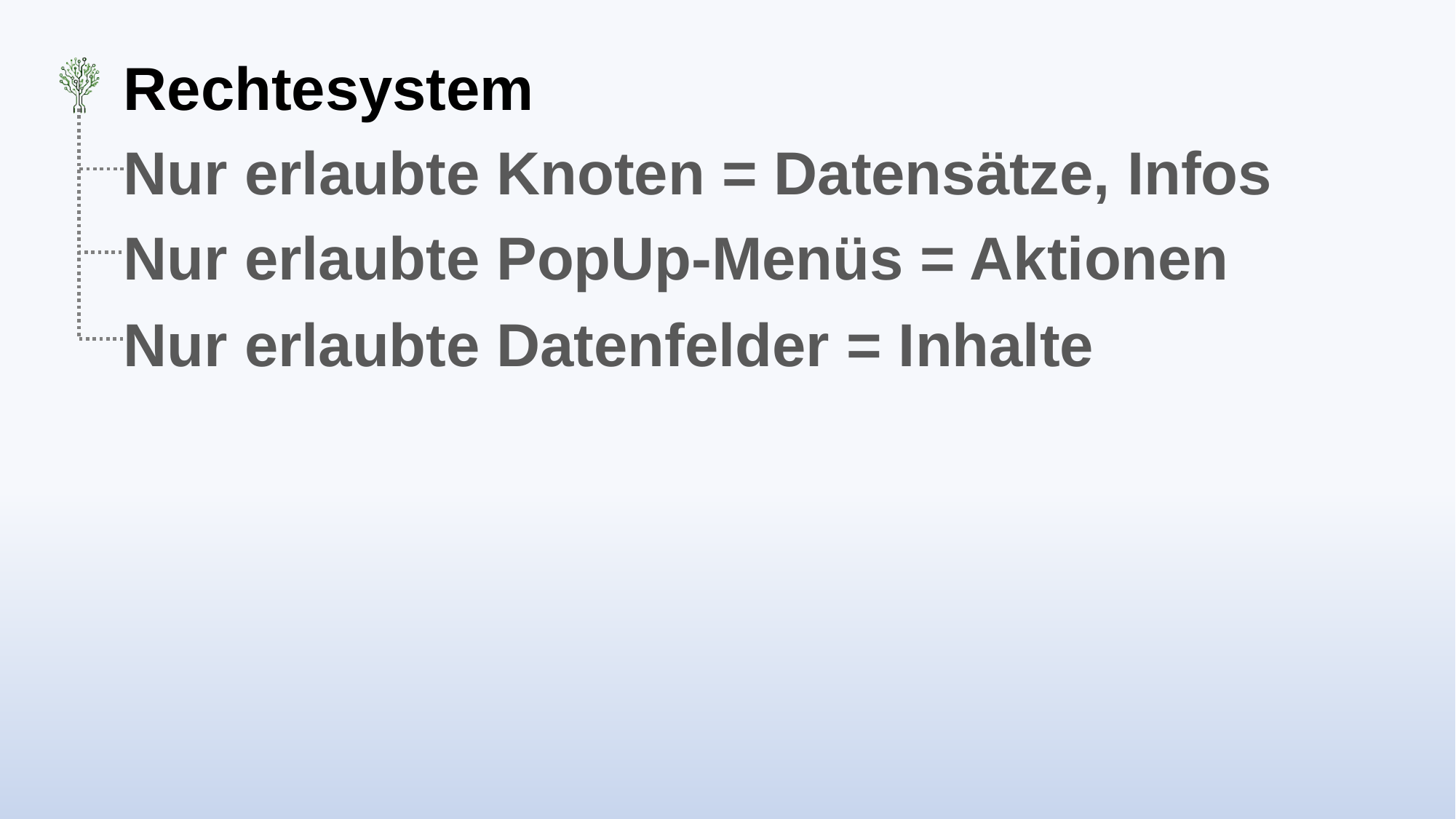

# Rechtesystem

Nur erlaubte Knoten = Datensätze, Infos
Nur erlaubte PopUp-Menüs = Aktionen
Nur erlaubte Datenfelder = Inhalte